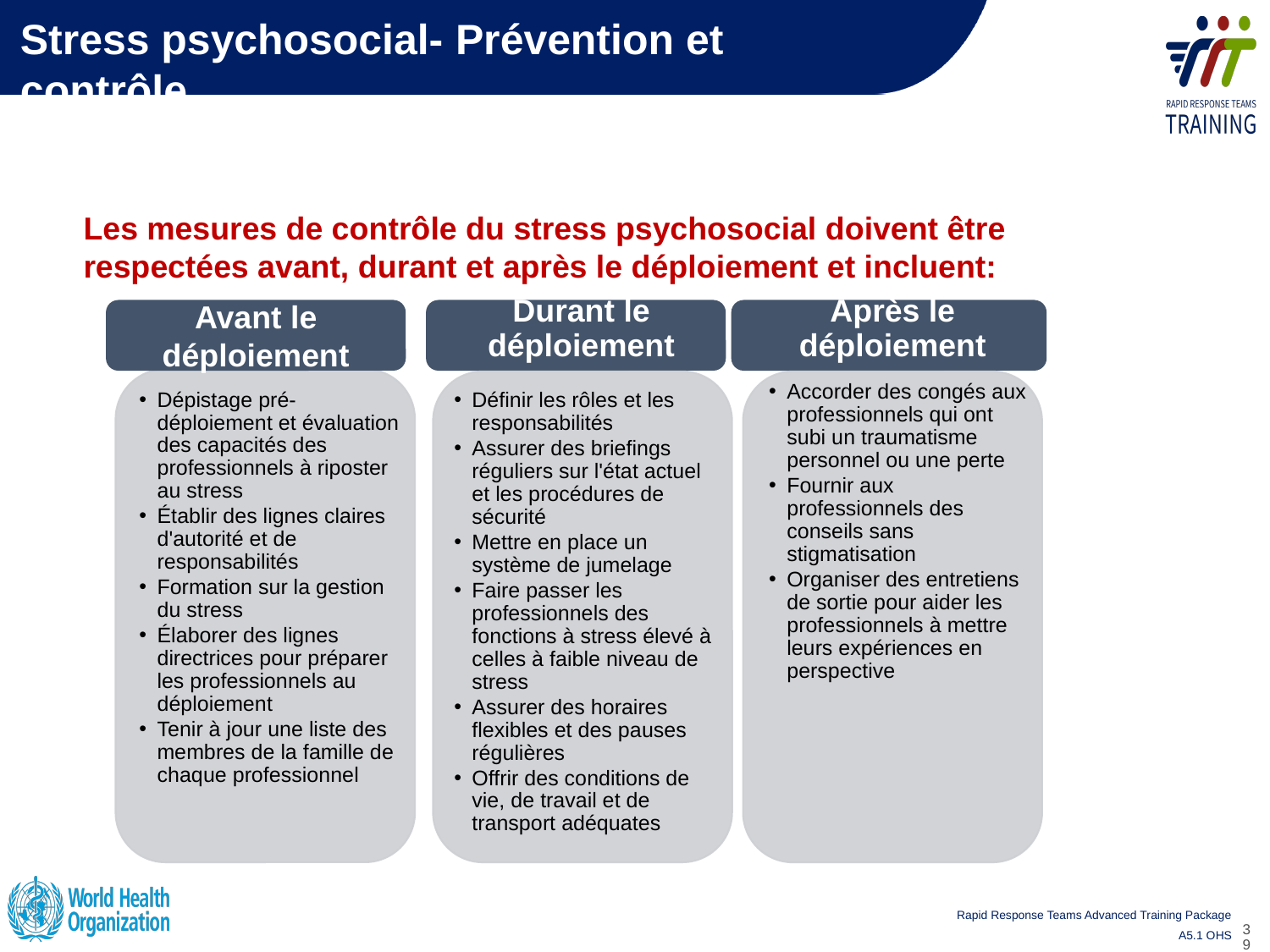

Stress psychosocial- Prévention et contrôle
Les mesures de contrôle du stress psychosocial doivent être respectées avant, durant et après le déploiement et incluent:
Avant le déploiement

Durant le déploiement

Après le déploiement

Dépistage pré-déploiement et évaluation des capacités des professionnels à riposter au stress
Établir des lignes claires d'autorité et de responsabilités
Formation sur la gestion du stress
Élaborer des lignes directrices pour préparer les professionnels au déploiement
Tenir à jour une liste des membres de la famille de chaque professionnel

Définir les rôles et les responsabilités
Assurer des briefings réguliers sur l'état actuel et les procédures de sécurité
Mettre en place un système de jumelage
Faire passer les professionnels des fonctions à stress élevé à celles à faible niveau de stress
Assurer des horaires flexibles et des pauses régulières
Offrir des conditions de vie, de travail et de transport adéquates

Accorder des congés aux professionnels qui ont subi un traumatisme personnel ou une perte
Fournir aux professionnels des conseils sans stigmatisation
Organiser des entretiens de sortie pour aider les professionnels à mettre leurs expériences en perspective
39